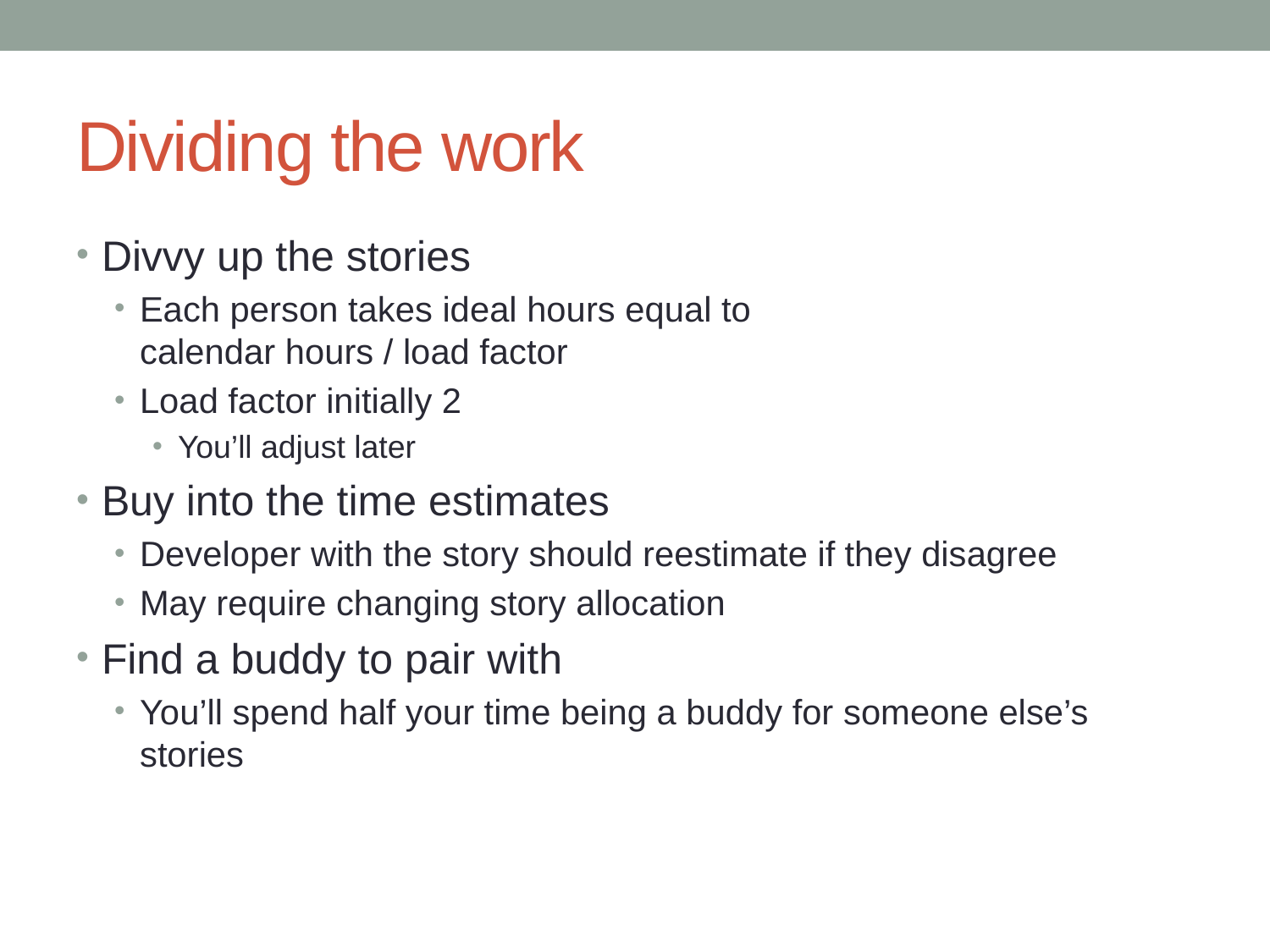

# Dividing the work
Divvy up the stories
Each person takes ideal hours equal to
calendar hours / load factor
Load factor initially 2
You’ll adjust later
Buy into the time estimates
Developer with the story should reestimate if they disagree
May require changing story allocation
Find a buddy to pair with
You’ll spend half your time being a buddy for someone else’s stories